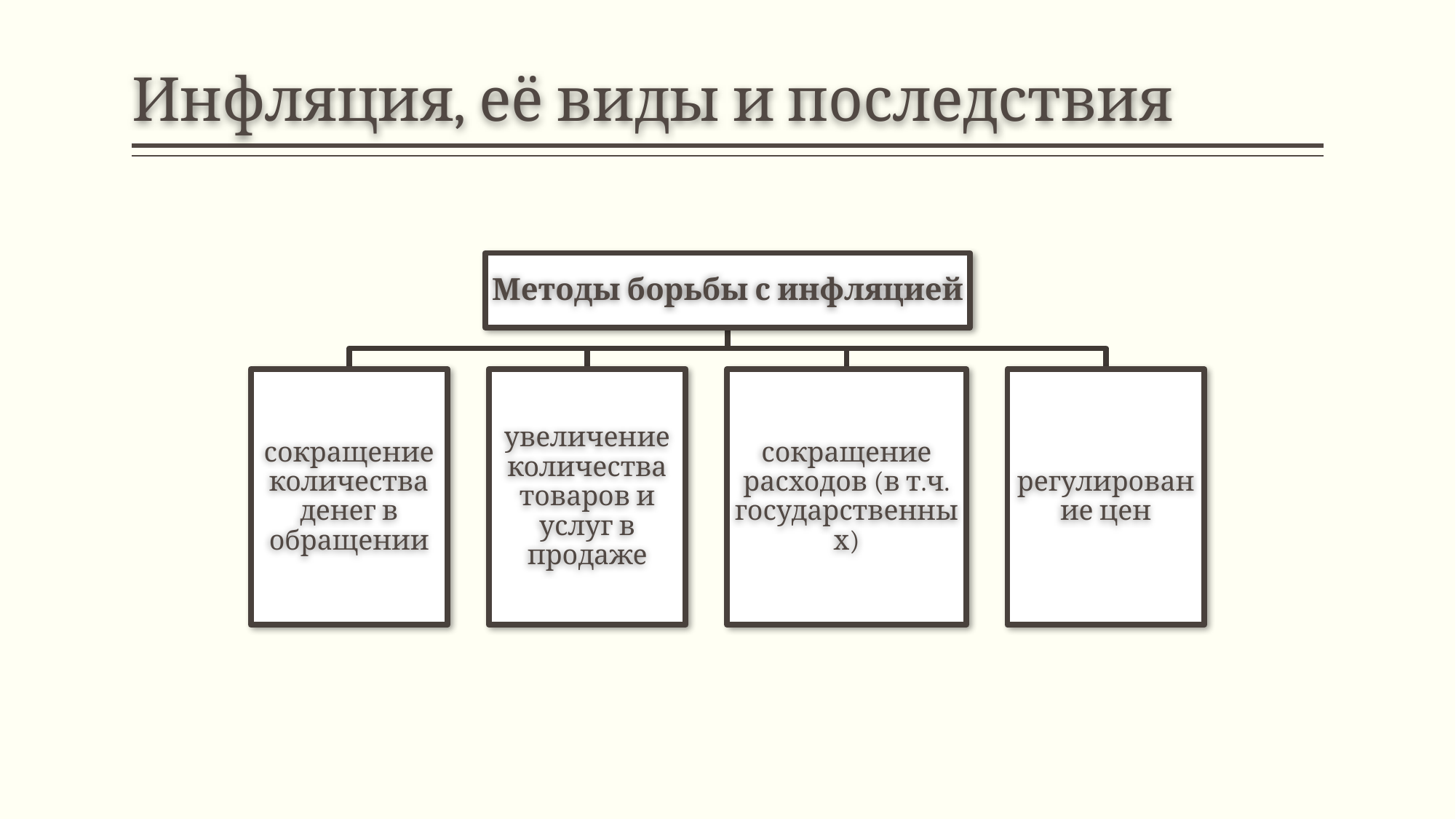

# Инфляция, её виды и последствия

Методы борьбы с инфляцией

сокращение количества денег в обращении

увеличение количества товаров и услуг в продаже

сокращение расходов (в т.ч. государственных)

регулирование цен